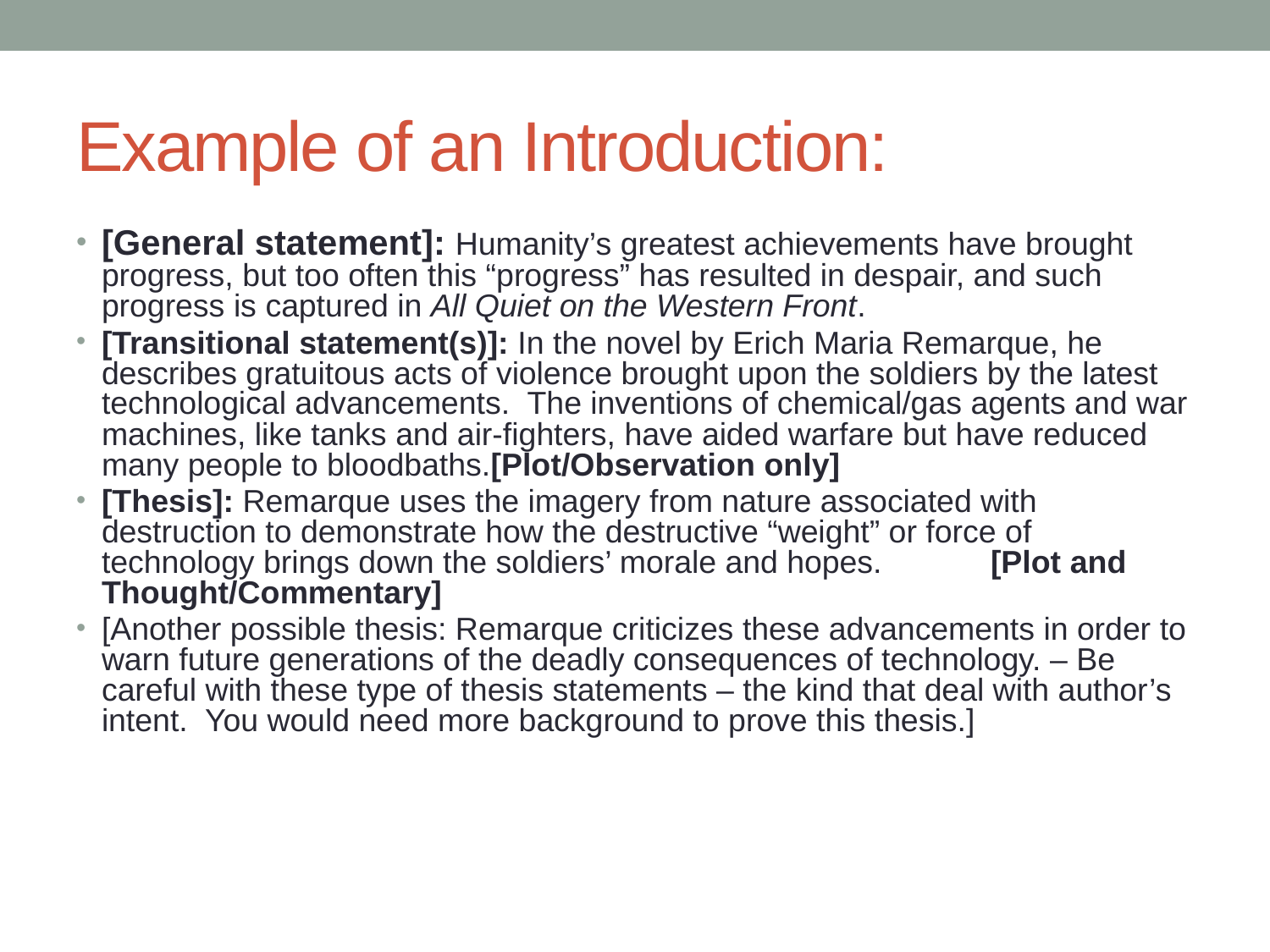

# Example of an Introduction:
[General statement]: Humanity’s greatest achievements have brought progress, but too often this “progress” has resulted in despair, and such progress is captured in All Quiet on the Western Front.
[Transitional statement(s)]: In the novel by Erich Maria Remarque, he describes gratuitous acts of violence brought upon the soldiers by the latest technological advancements.  The inventions of chemical/gas agents and war machines, like tanks and air-fighters, have aided warfare but have reduced many people to bloodbaths.[Plot/Observation only]
[Thesis]: Remarque uses the imagery from nature associated with destruction to demonstrate how the destructive “weight” or force of technology brings down the soldiers’ morale and hopes.	[Plot and Thought/Commentary]
[Another possible thesis: Remarque criticizes these advancements in order to warn future generations of the deadly consequences of technology. – Be careful with these type of thesis statements – the kind that deal with author’s intent.  You would need more background to prove this thesis.]